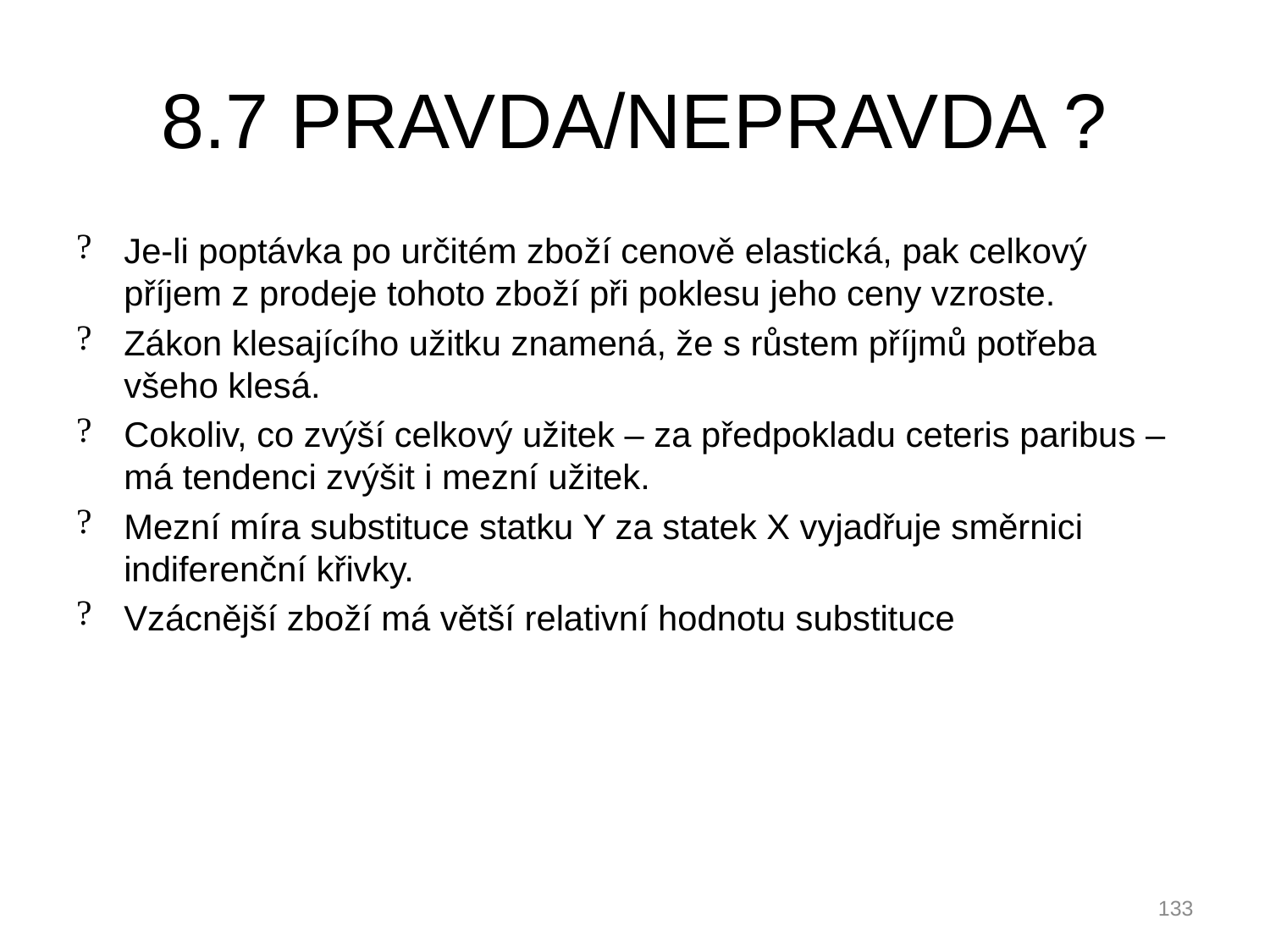

# 8.7 PRAVDA/NEPRAVDA ?
Je-li poptávka po určitém zboží cenově elastická, pak celkový příjem z prodeje tohoto zboží při poklesu jeho ceny vzroste.
Zákon klesajícího užitku znamená, že s růstem příjmů potřeba všeho klesá.
Cokoliv, co zvýší celkový užitek – za předpokladu ceteris paribus – má tendenci zvýšit i mezní užitek.
Mezní míra substituce statku Y za statek X vyjadřuje směrnici indiferenční křivky.
Vzácnější zboží má větší relativní hodnotu substituce
133